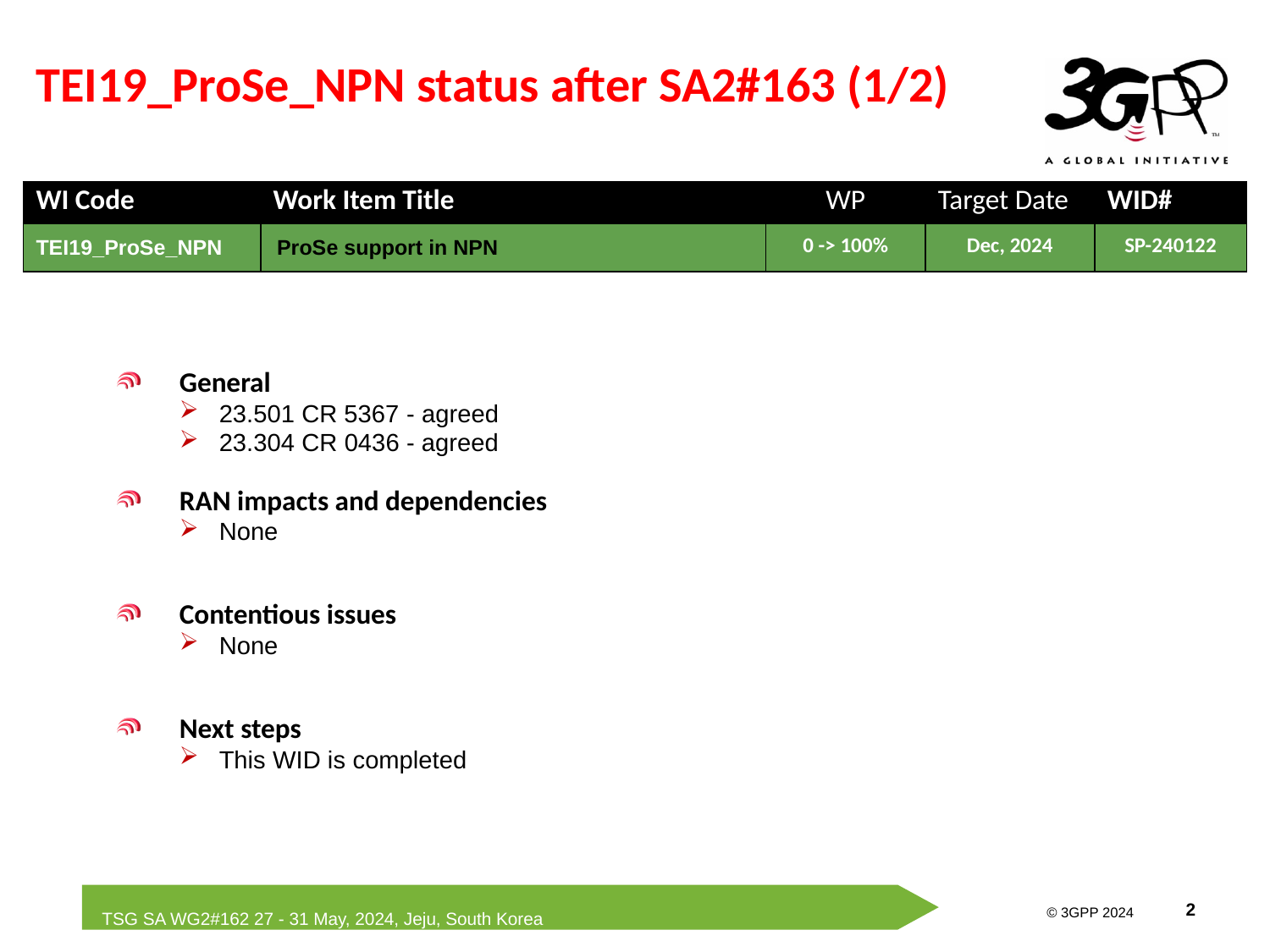

TEI19_ProSe_NPN status after SA2#163 (1/2)
| WI Code | Work Item Title | WP | Target Date | WID# |
| --- | --- | --- | --- | --- |
| TEI19\_ProSe\_NPN | ProSe support in NPN | 0 -> 100% | Dec, 2024 | SP-240122 |
General
23.501 CR 5367 - agreed
23.304 CR 0436 - agreed

RAN impacts and dependencies
None

Contentious issues
None

Next steps
This WID is completed